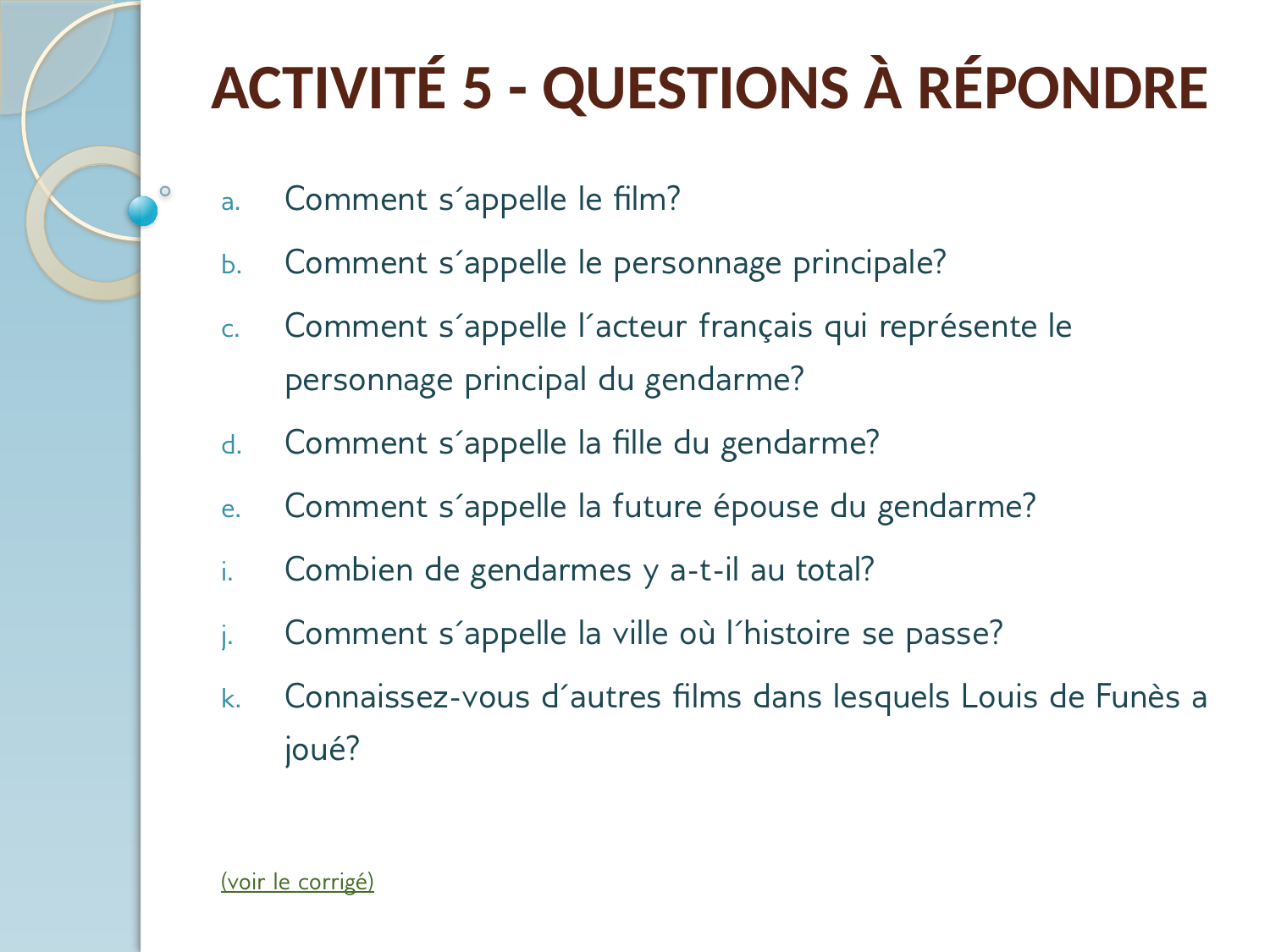

# ACTIVITÉ 5 - QUESTIONS À RÉPONDRE
Comment s´appelle le film?
Comment s´appelle le personnage principale?
Comment s´appelle l´acteur français qui représente le personnage principal du gendarme?
Comment s´appelle la fille du gendarme?
Comment s´appelle la future épouse du gendarme?
Combien de gendarmes y a-t-il au total?
Comment s´appelle la ville où l´histoire se passe?
Connaissez-vous d´autres films dans lesquels Louis de Funès a joué?

(voir le corrigé)